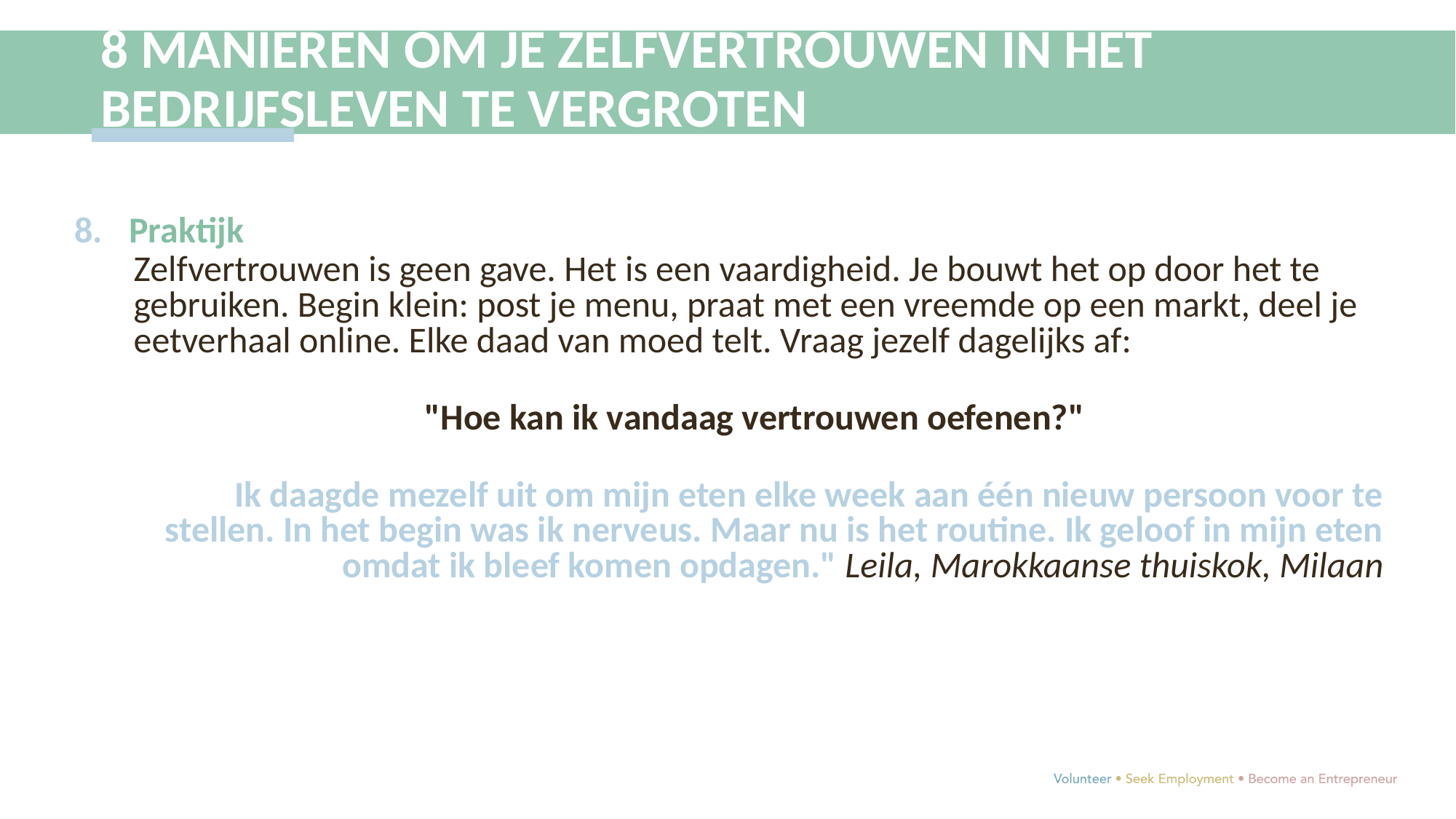

8 MANIEREN OM JE ZELFVERTROUWEN IN HET BEDRIJFSLEVEN TE VERGROTEN

Praktijk
Zelfvertrouwen is geen gave. Het is een vaardigheid. Je bouwt het op door het te gebruiken. Begin klein: post je menu, praat met een vreemde op een markt, deel je eetverhaal online. Elke daad van moed telt. Vraag jezelf dagelijks af:

"Hoe kan ik vandaag vertrouwen oefenen?"

Ik daagde mezelf uit om mijn eten elke week aan één nieuw persoon voor te stellen. In het begin was ik nerveus. Maar nu is het routine. Ik geloof in mijn eten omdat ik bleef komen opdagen." Leila, Marokkaanse thuiskok, Milaan